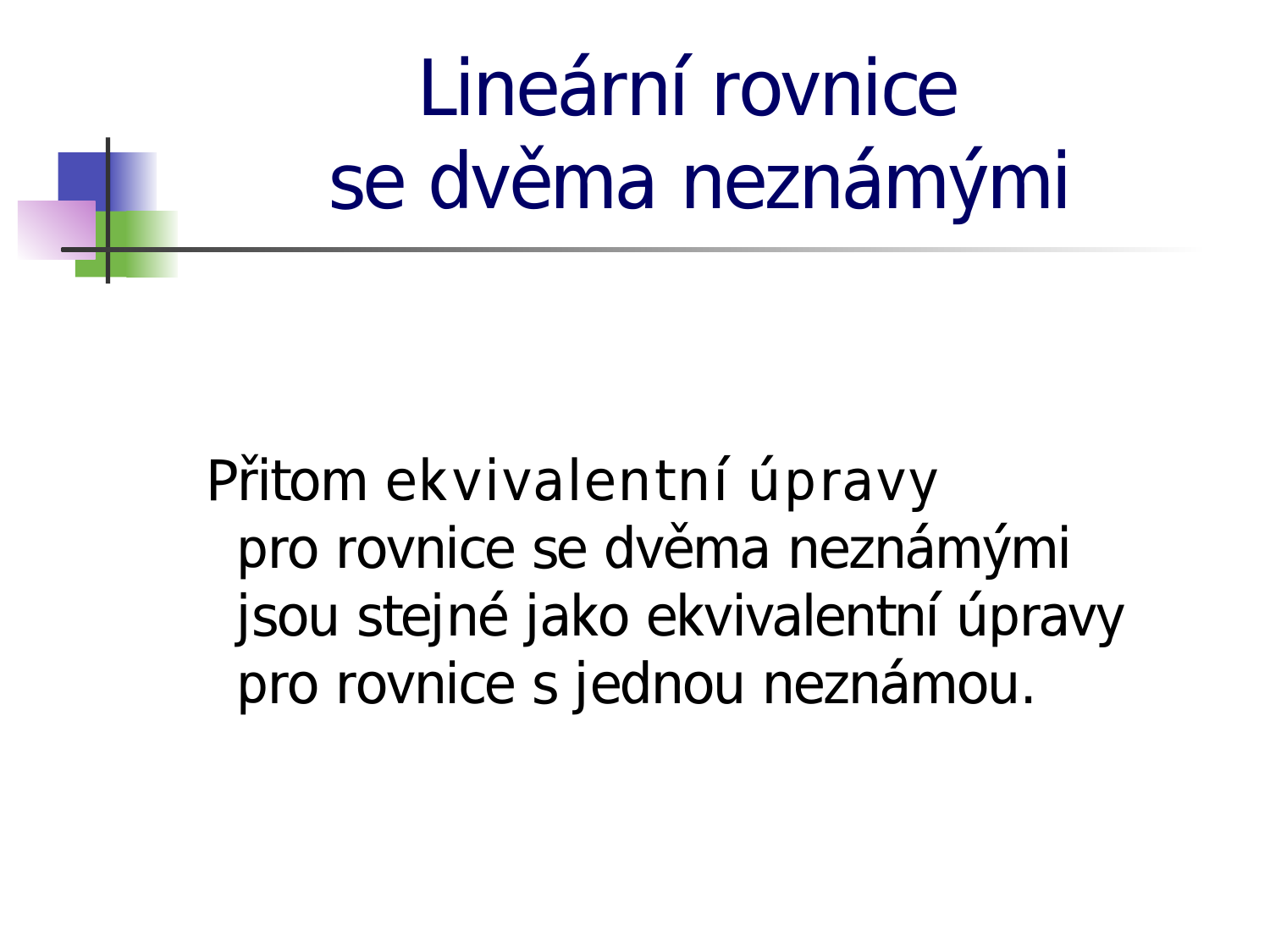

# Lineární rovnice se dvěma neznámými

 Přitom ekvivalentní úpravy
pro rovnice se dvěma neznámými
jsou stejné jako ekvivalentní úpravy pro rovnice s jednou neznámou.